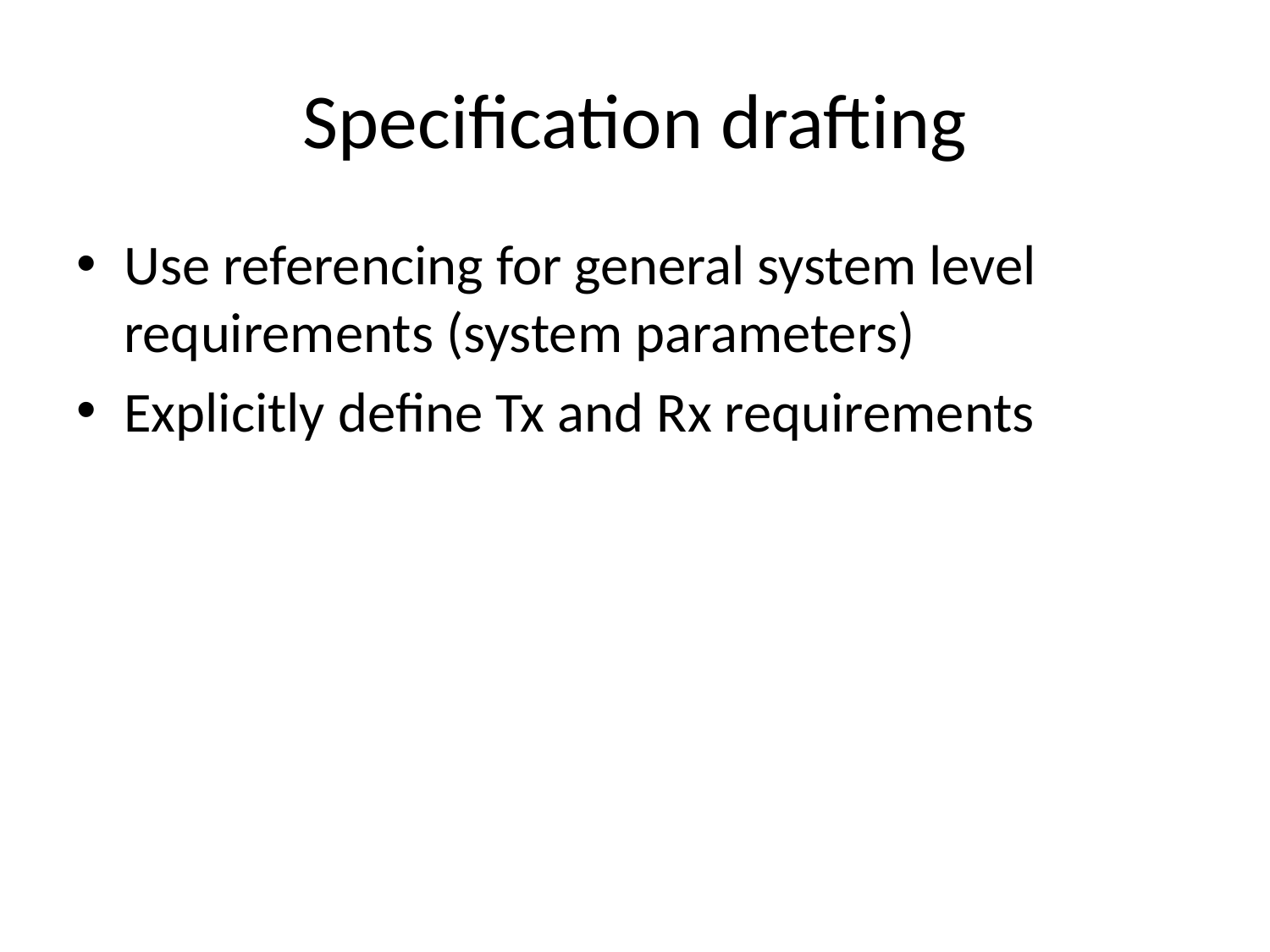

# Specification drafting
Use referencing for general system level requirements (system parameters)
Explicitly define Tx and Rx requirements